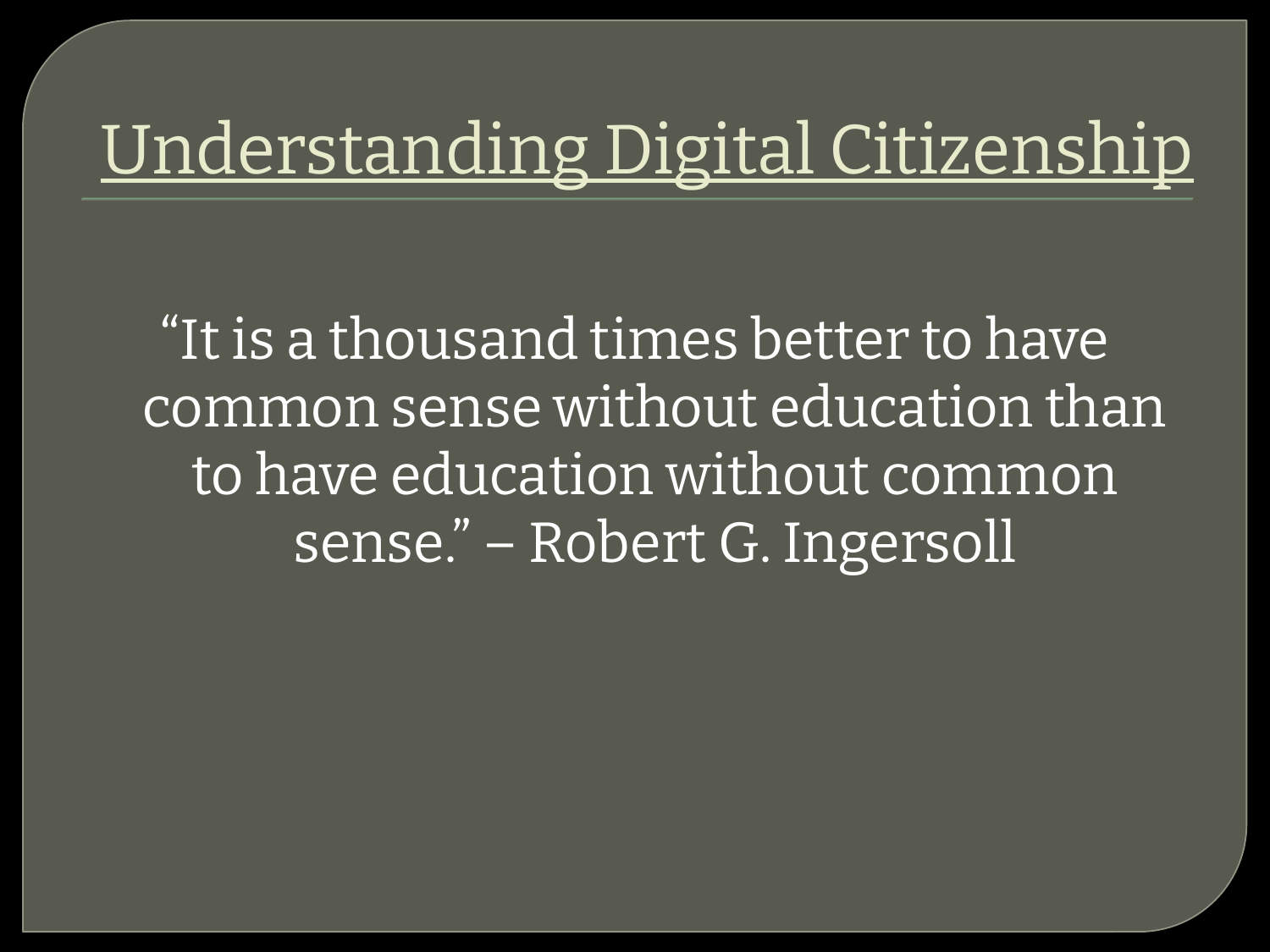

# Understanding Digital Citizenship

“It is a thousand times better to have common sense without education than to have education without common sense.” – Robert G. Ingersoll